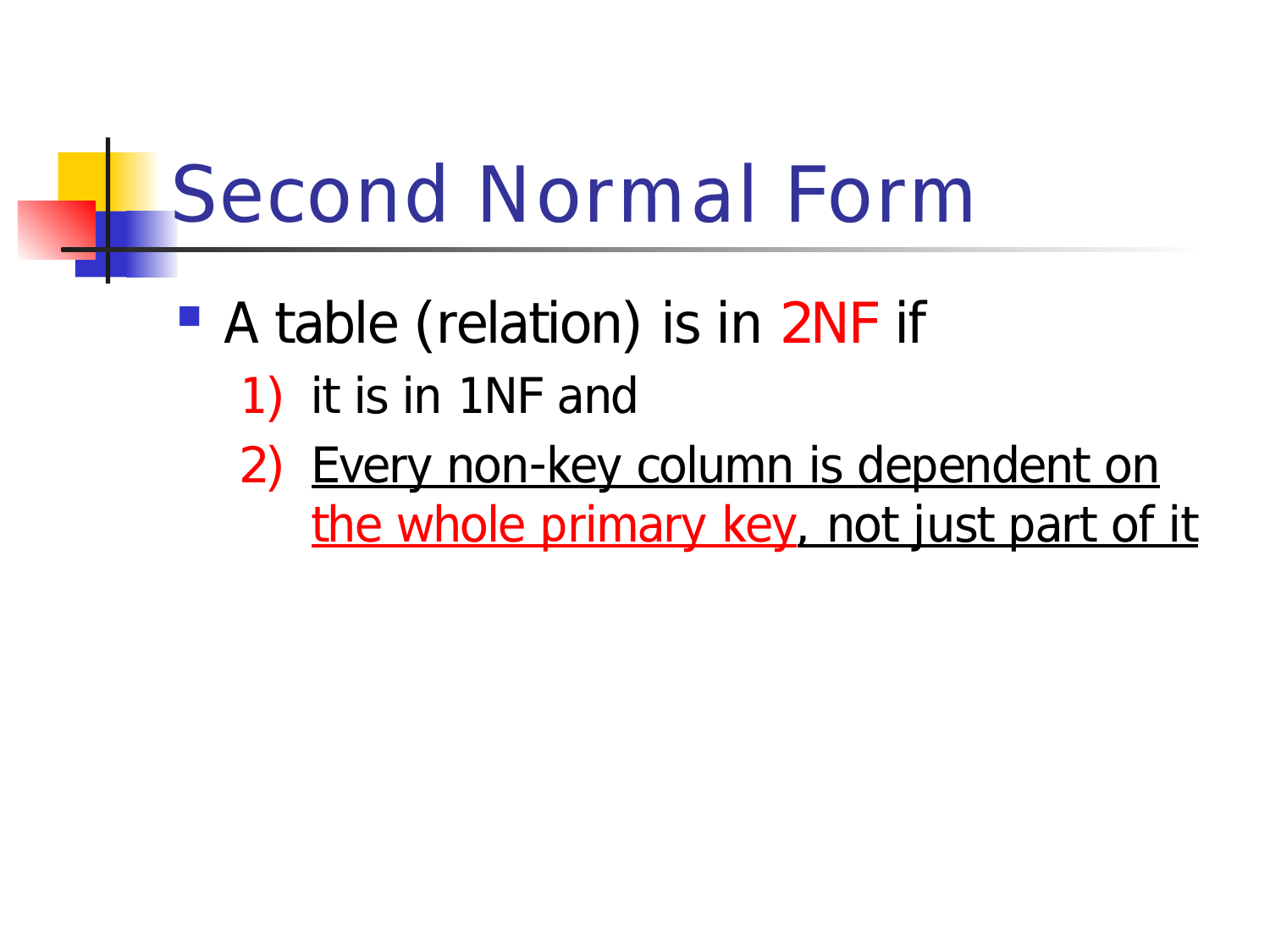

# Second Normal Form
A table (relation) is in 2NF if
it is in 1NF and
Every non-key column is dependent on the whole primary key, not just part of it